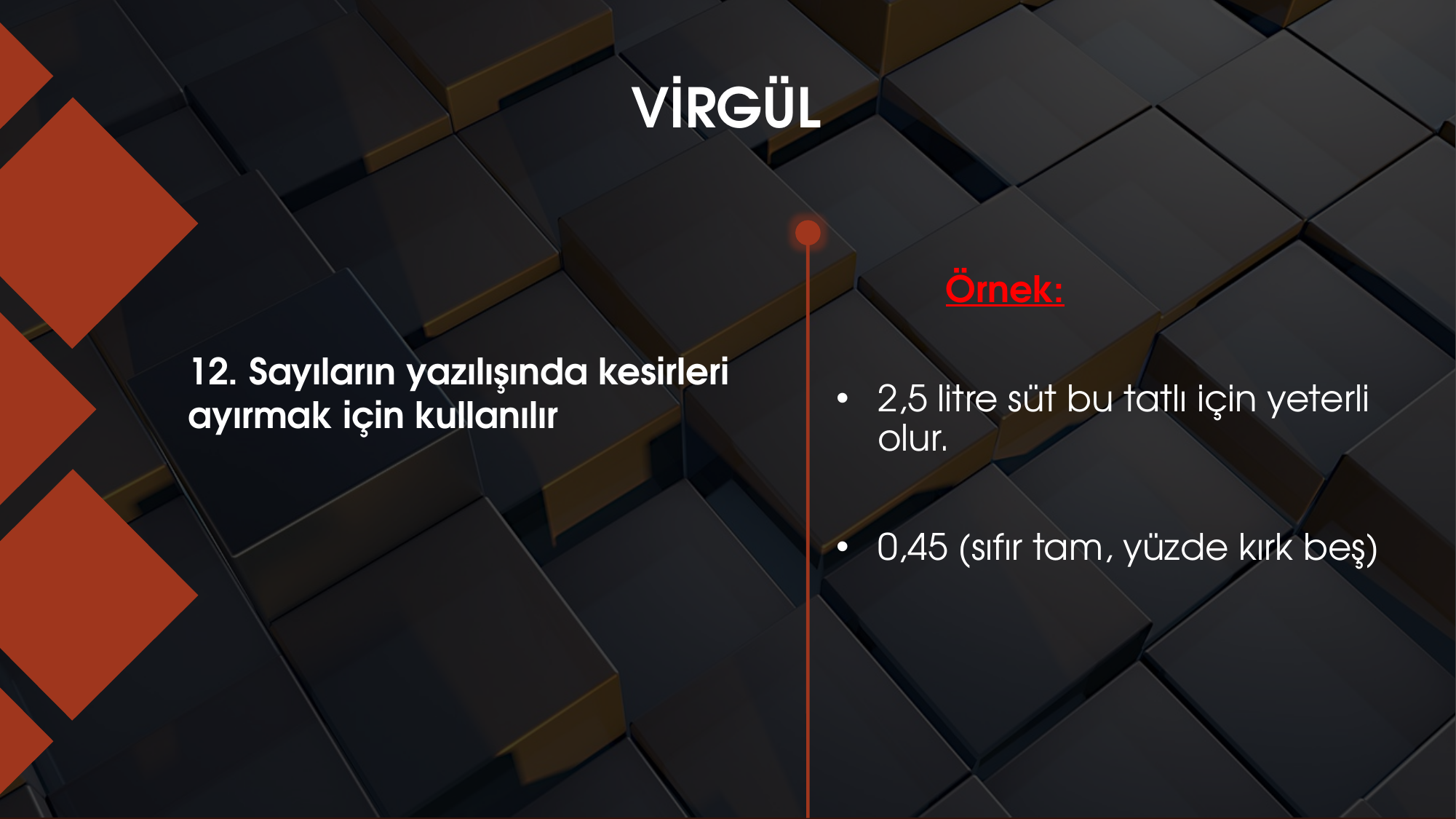

# VİRGÜL

	Örnek:

2,5 litre süt bu tatlı için yeterli olur.

0,45 (sıfır tam, yüzde kırk beş)
12. Sayıların yazılışında kesirleri ayırmak için kullanılır